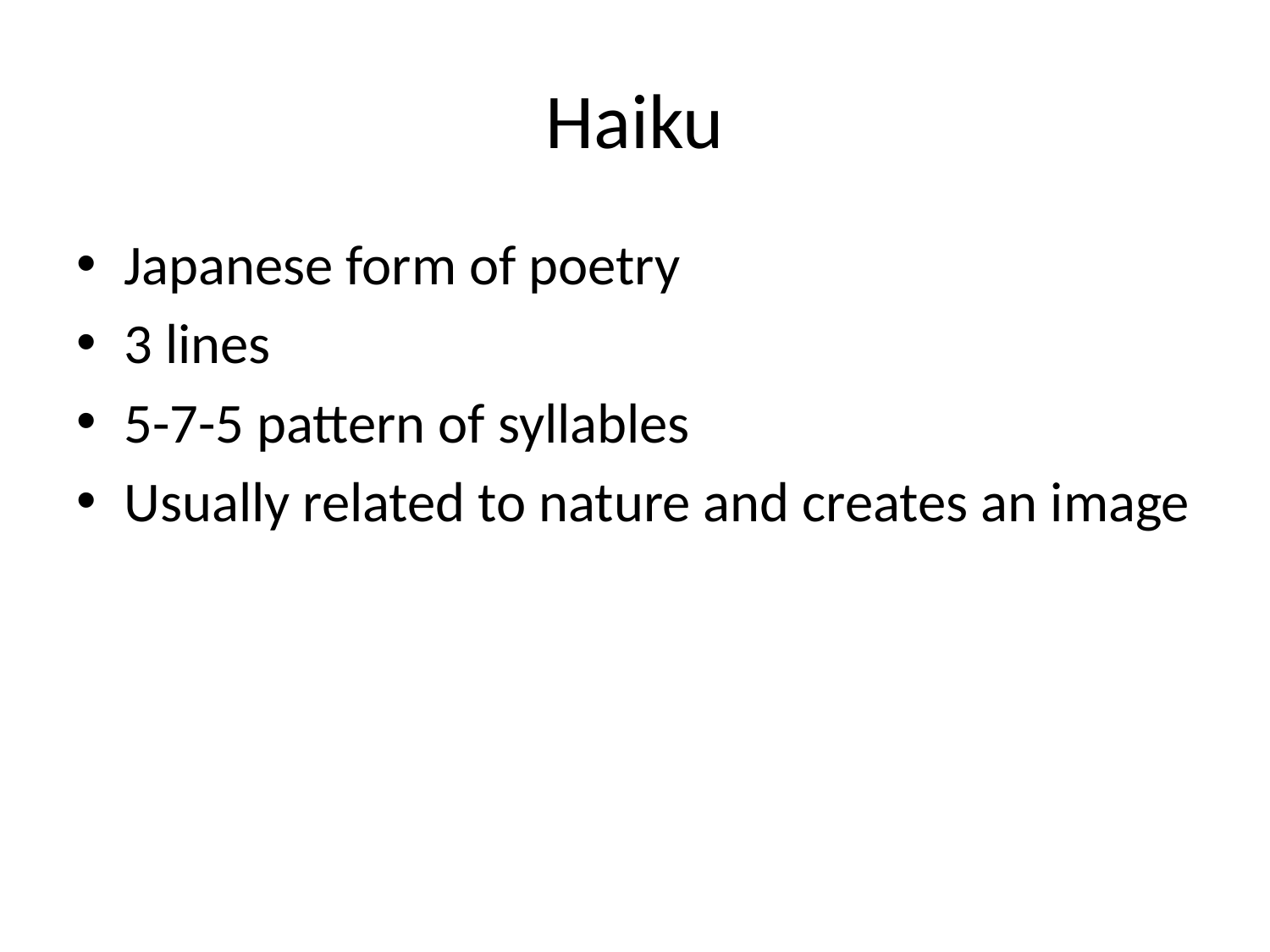

# Haiku
Japanese form of poetry
3 lines
5-7-5 pattern of syllables
Usually related to nature and creates an image